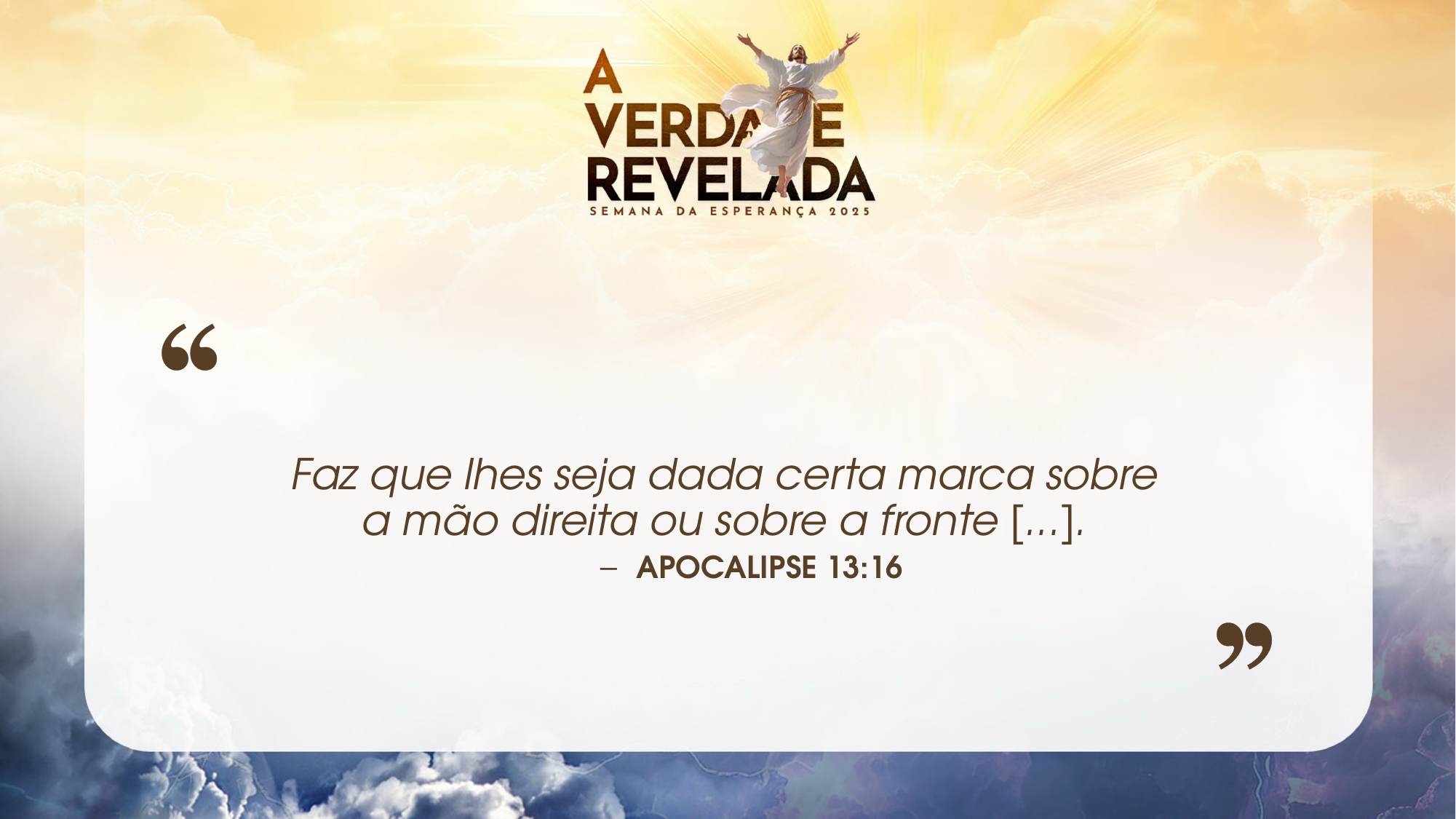

Faz que lhes seja dada certa marca sobre a mão direita ou sobre a fronte [...].
 APOCALIPSE 13:16